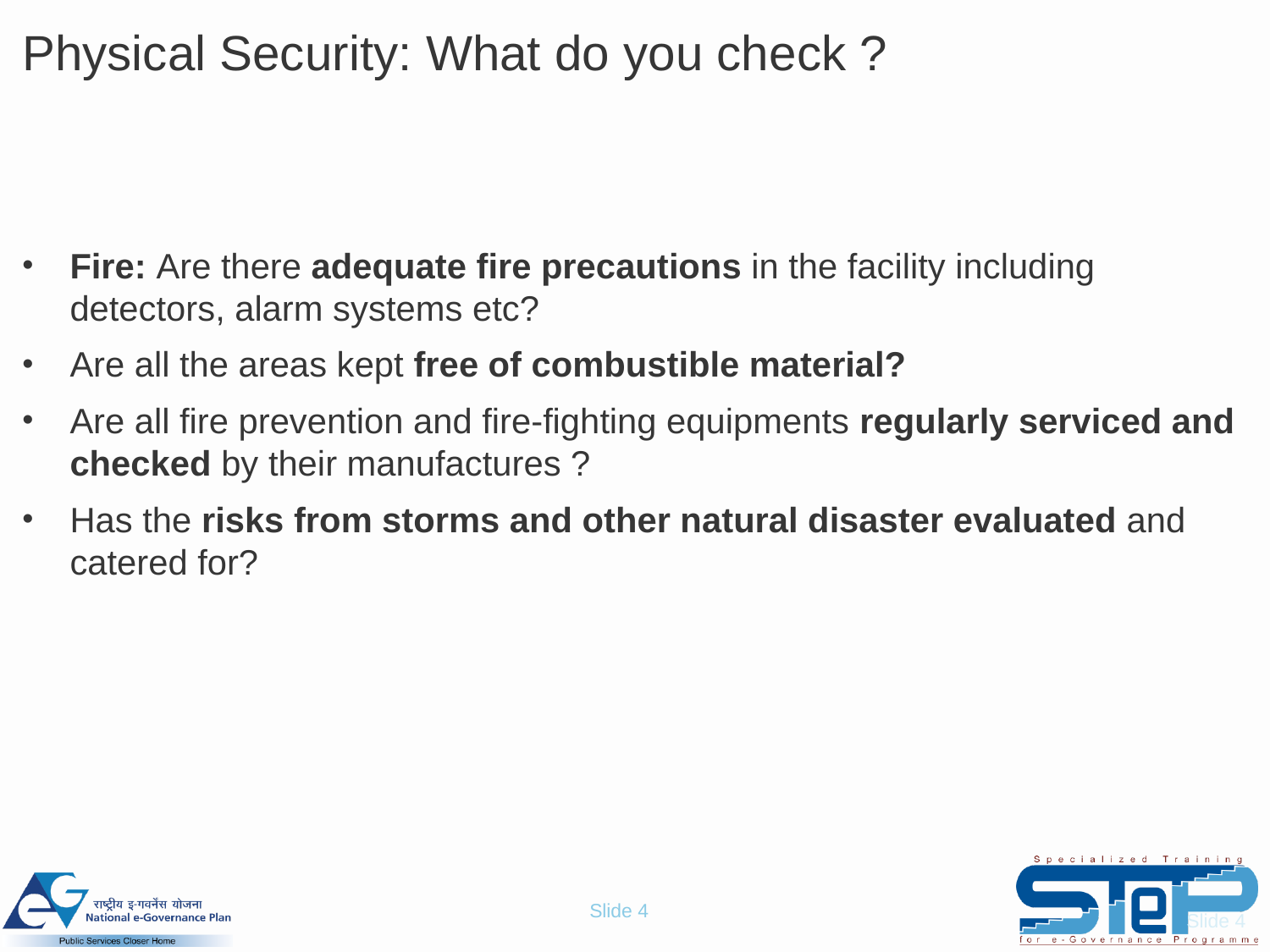

# Physical Security: What do you check ?
Fire: Are there adequate fire precautions in the facility including detectors, alarm systems etc?
Are all the areas kept free of combustible material?
Are all fire prevention and fire-fighting equipments regularly serviced and checked by their manufactures ?
Has the risks from storms and other natural disaster evaluated and catered for?

Slide 4